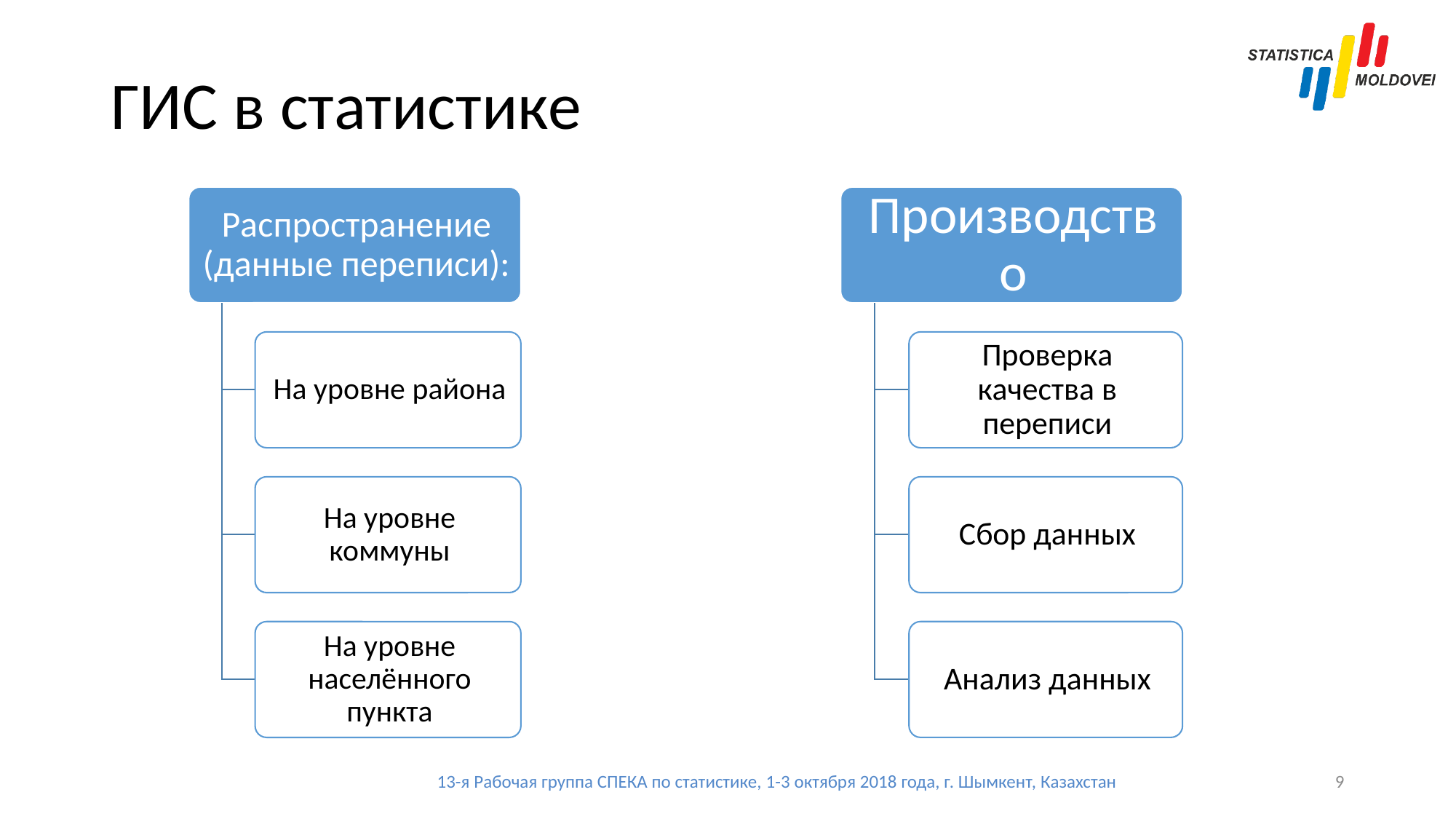

# ГИС в статистике
Распространение (данные переписи):
На уровне района
На уровне коммуны
На уровне населённого пункта
Производство
Проверка качества в переписи
Сбор данных
Анализ данных
13-я Рабочая группа СПЕКА по статистике, 1-3 октября 2018 года, г. Шымкент, Казахстан
9